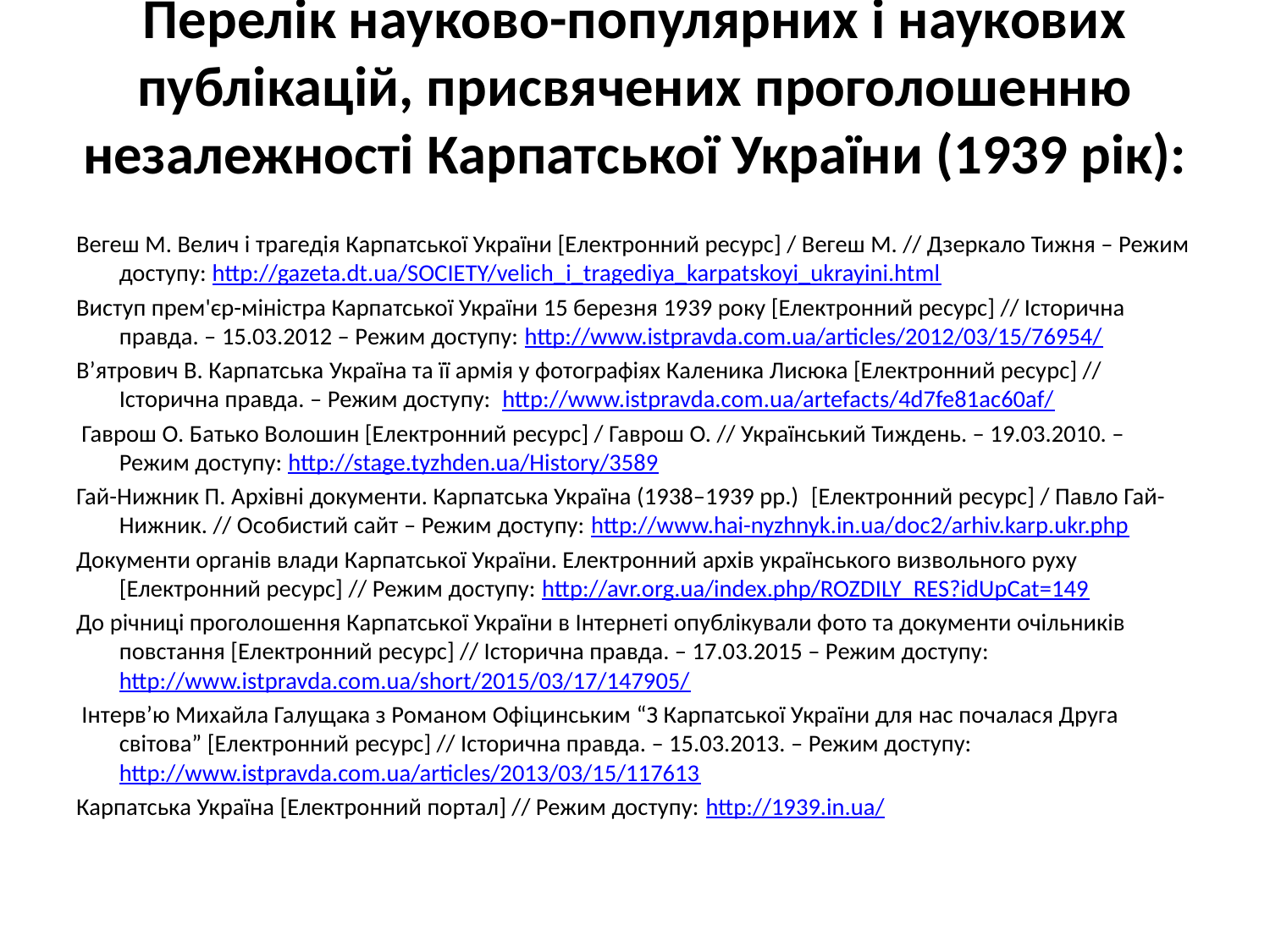

# Перелік науково-популярних і наукових публікацій, присвячених проголошенню незалежності Карпатської України (1939 рік):
Вегеш М. Велич і трагедія Карпатської України [Електронний ресурс] / Вегеш М. // Дзеркало Тижня – Режим доступу: http://gazeta.dt.ua/SOCIETY/velich_i_tragediya_karpatskoyi_ukrayini.html
Виступ прем'єр-міністра Карпатської України 15 березня 1939 року [Електронний ресурс] // Історична правда. – 15.03.2012 – Режим доступу: http://www.istpravda.com.ua/articles/2012/03/15/76954/
В’ятрович В. Карпатська Україна та її армія у фотографіях Каленика Лисюка [Електронний ресурс] // Історична правда. – Режим доступу:  http://www.istpravda.com.ua/artefacts/4d7fe81ac60af/
 Гаврош О. Батько Волошин [Електронний ресурс] / Гаврош О. // Український Тиждень. – 19.03.2010. – Режим доступу: http://stage.tyzhden.ua/History/3589
Гай-Нижник П. Архівні документи. Карпатська Україна (1938–1939 рр.)  [Електронний ресурс] / Павло Гай-Нижник. // Особистий сайт – Режим доступу: http://www.hai-nyzhnyk.in.ua/doc2/arhiv.karp.ukr.php
Документи органів влади Карпатської України. Електронний архів українського визвольного руху [Електронний ресурс] // Режим доступу: http://avr.org.ua/index.php/ROZDILY_RES?idUpCat=149
До річниці проголошення Карпатської України в Інтернеті опублікували фото та документи очільників повстання [Електронний ресурс] // Історична правда. – 17.03.2015 – Режим доступу: http://www.istpravda.com.ua/short/2015/03/17/147905/
 Інтерв’ю Михайла Галущака з Романом Офіцинським “З Карпатської України для нас почалася Друга світова” [Електронний ресурс] // Історична правда. – 15.03.2013. – Режим доступу: http://www.istpravda.com.ua/articles/2013/03/15/117613
Карпатська Україна [Електронний портал] // Режим доступу: http://1939.in.ua/